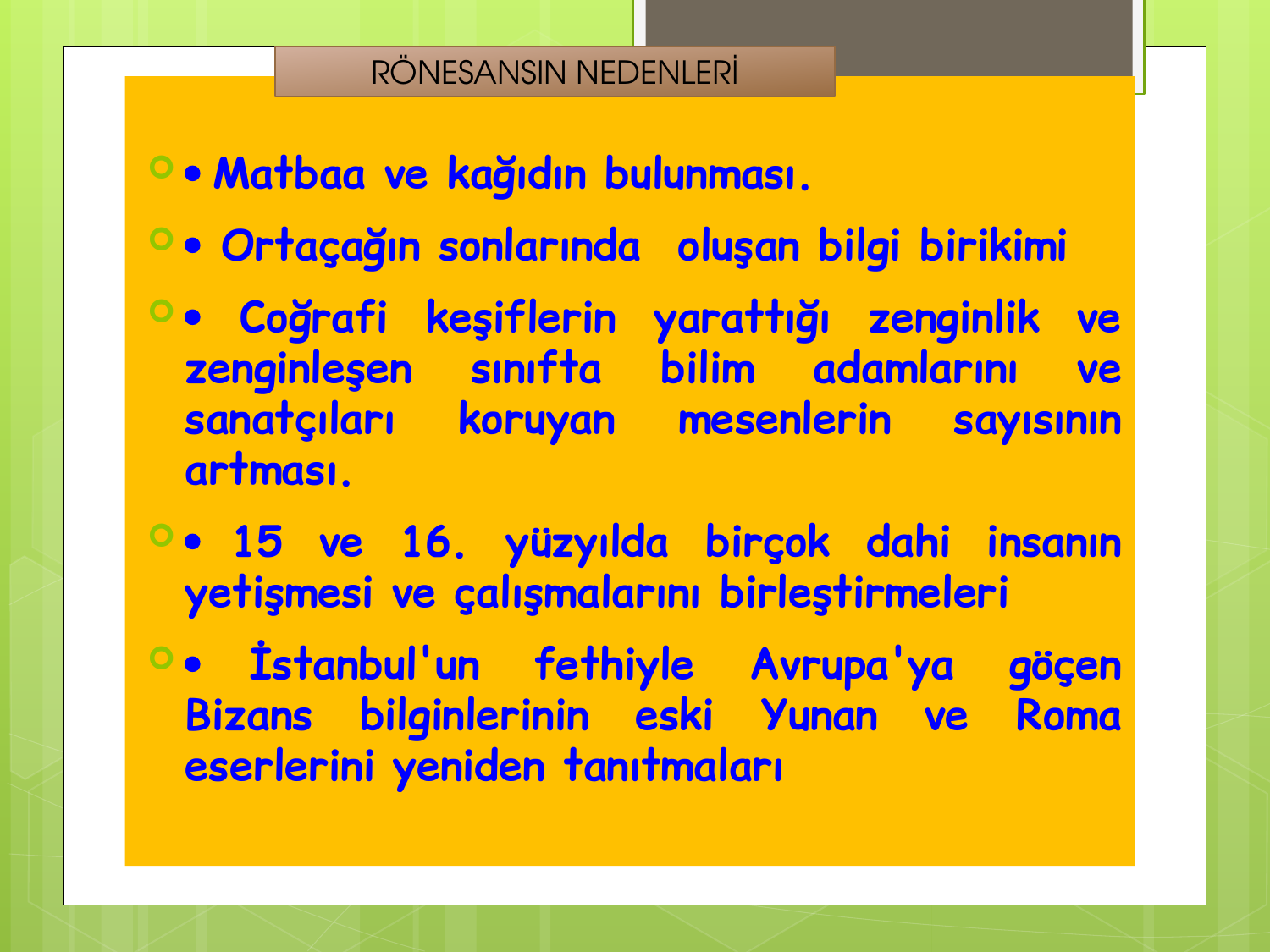

RÖNESANSIN NEDENLERİ

• Matbaa ve kağıdın bulunması.
• Ortaçağın sonlarında  oluşan bilgi birikimi
• Coğrafi keşiflerin yarattığı zenginlik ve zenginleşen sınıfta bilim adamlarını ve sanatçıları koruyan mesenlerin sayısının artması.
• 15 ve 16. yüzyılda birçok dahi insanın yetişmesi ve çalışmalarını birleştirmeleri
• İstanbul'un fethiyle Avrupa'ya göçen Bizans bilginlerinin eski Yunan ve Roma eserlerini yeniden tanıtmaları